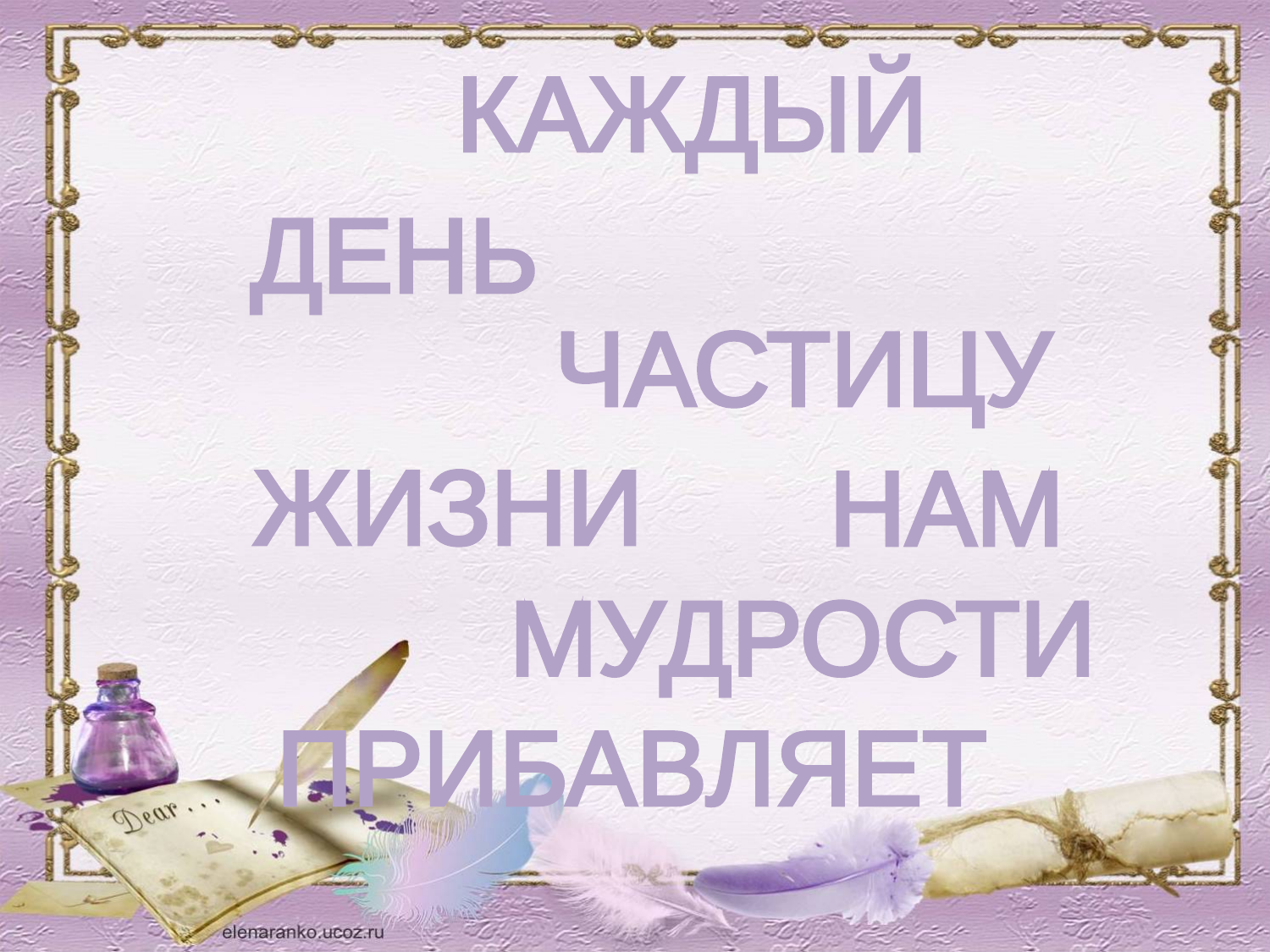

КАЖДЫЙ
ДЕНЬ
ЧАСТИЦУ
ЖИЗНИ
НАМ
МУДРОСТИ
ПРИБАВЛЯЕТ